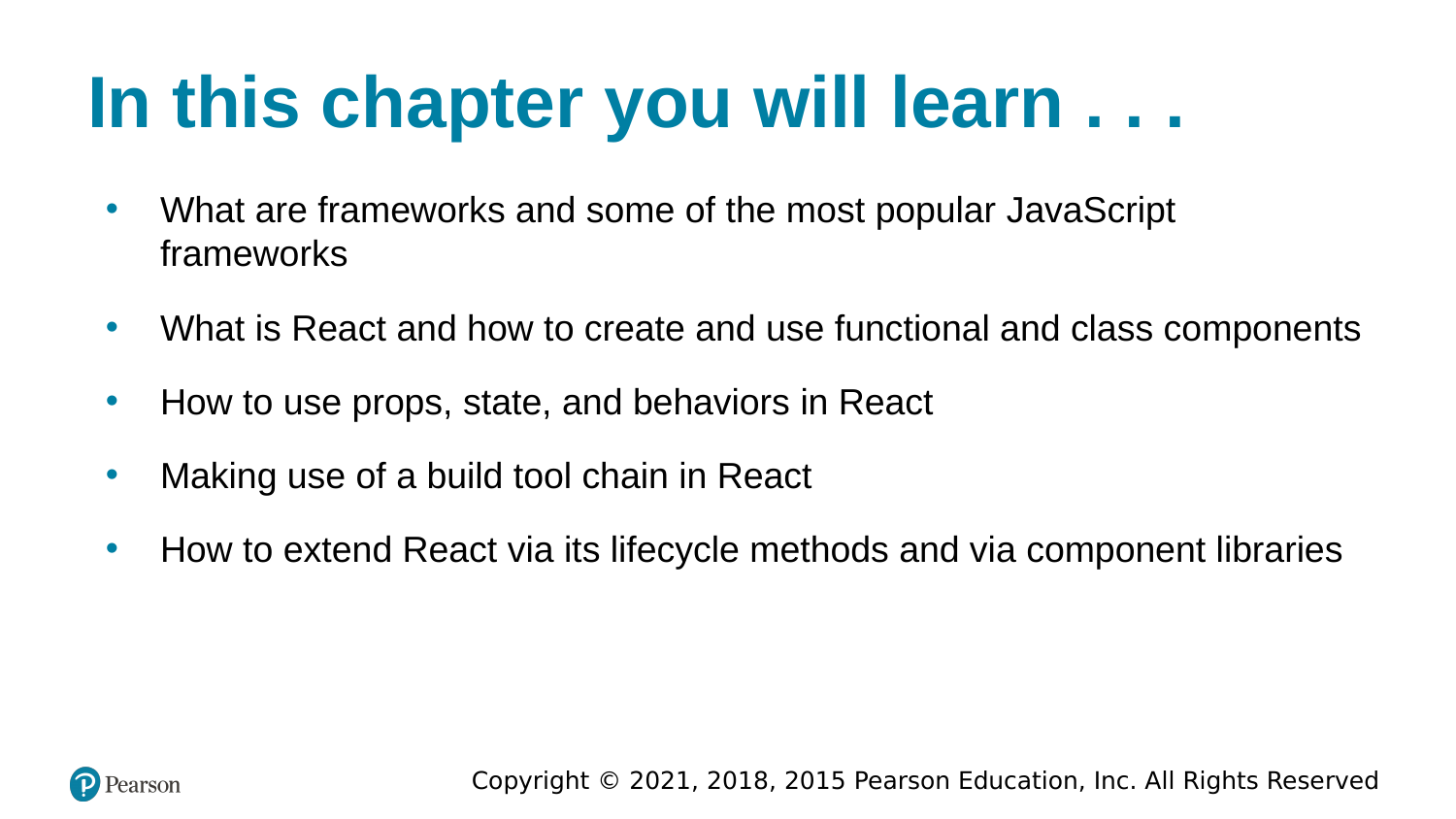

# In this chapter you will learn . . .
What are frameworks and some of the most popular JavaScript frameworks
What is React and how to create and use functional and class components
How to use props, state, and behaviors in React
Making use of a build tool chain in React
How to extend React via its lifecycle methods and via component libraries